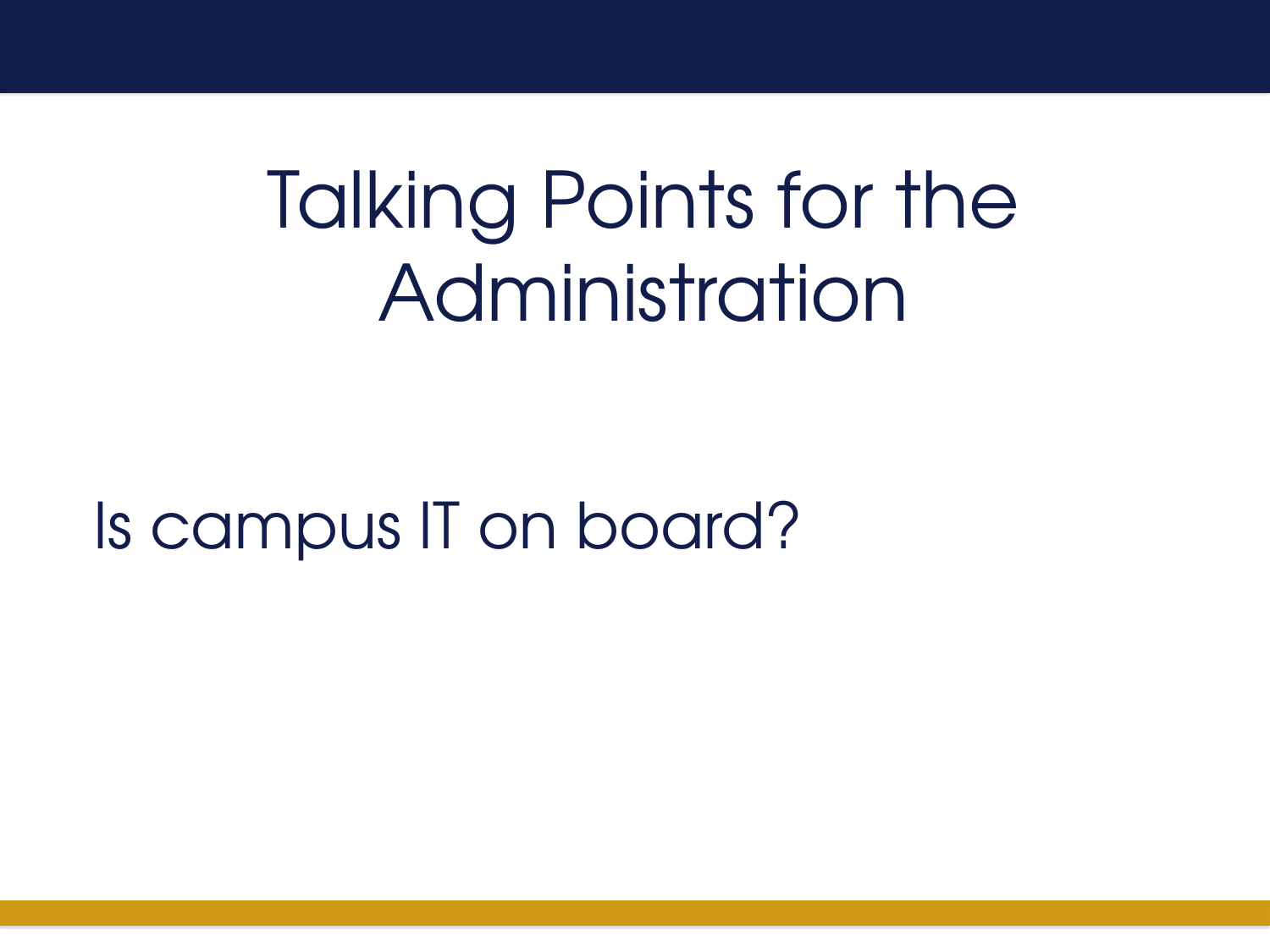

# Talking Points for the Administration
Is campus IT on board?